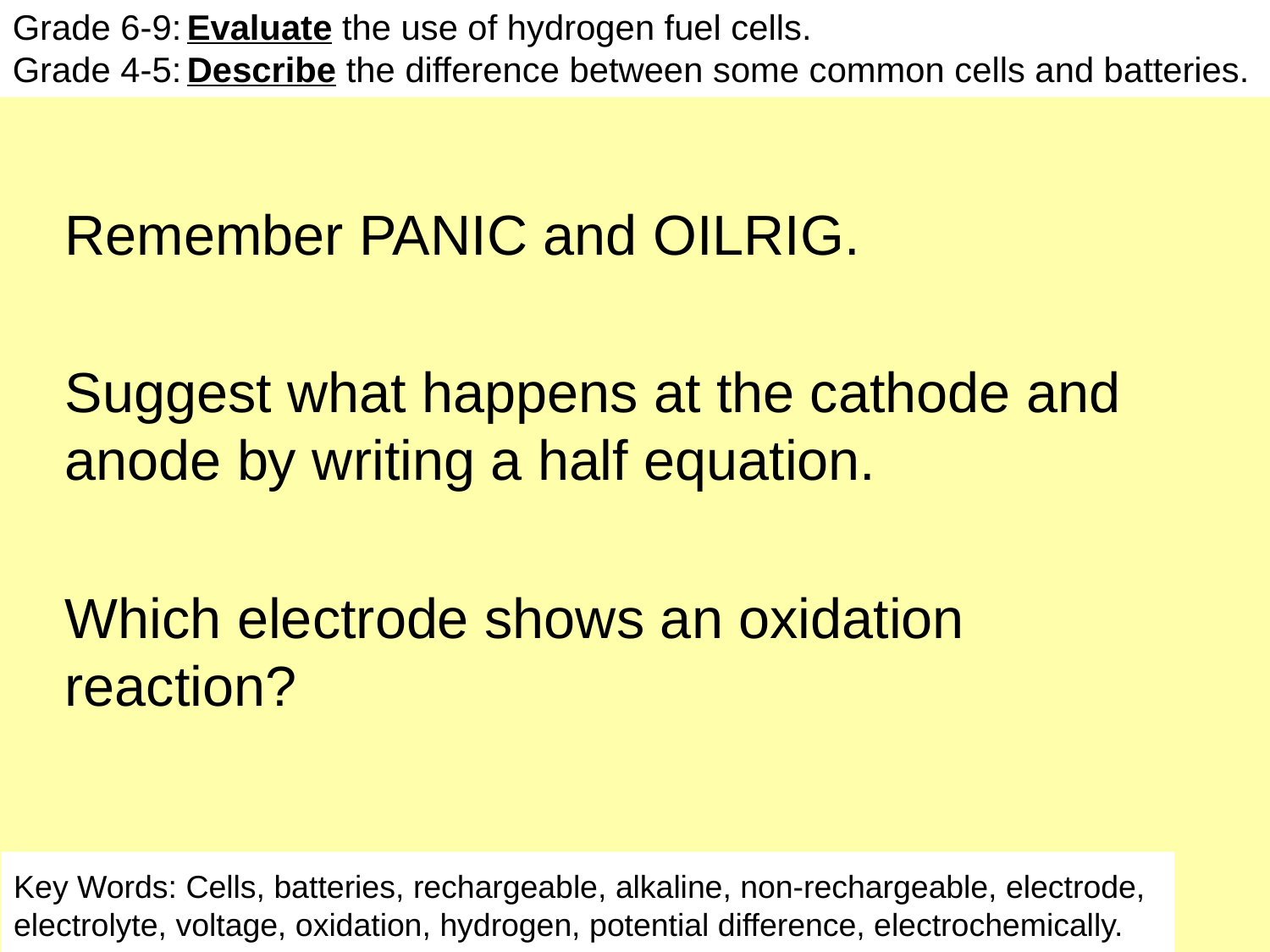

Aspire: Evaluate the use of hydrogen fuel cells.
Challenge: Describe some common cells and batteries.
Grade 6-9: Evaluate the use of hydrogen fuel cells.
Grade 4-5: Describe the difference between some common cells and batteries.
Remember PANIC and OILRIG.

Suggest what happens at the cathode and anode by writing a half equation.

Which electrode shows an oxidation reaction?

Key Words: Cells, batteries, rechargeable, alkaline, non-rechargeable, electrode,
electrolyte, voltage, oxidation, hydrogen, potential difference, electrochemically.